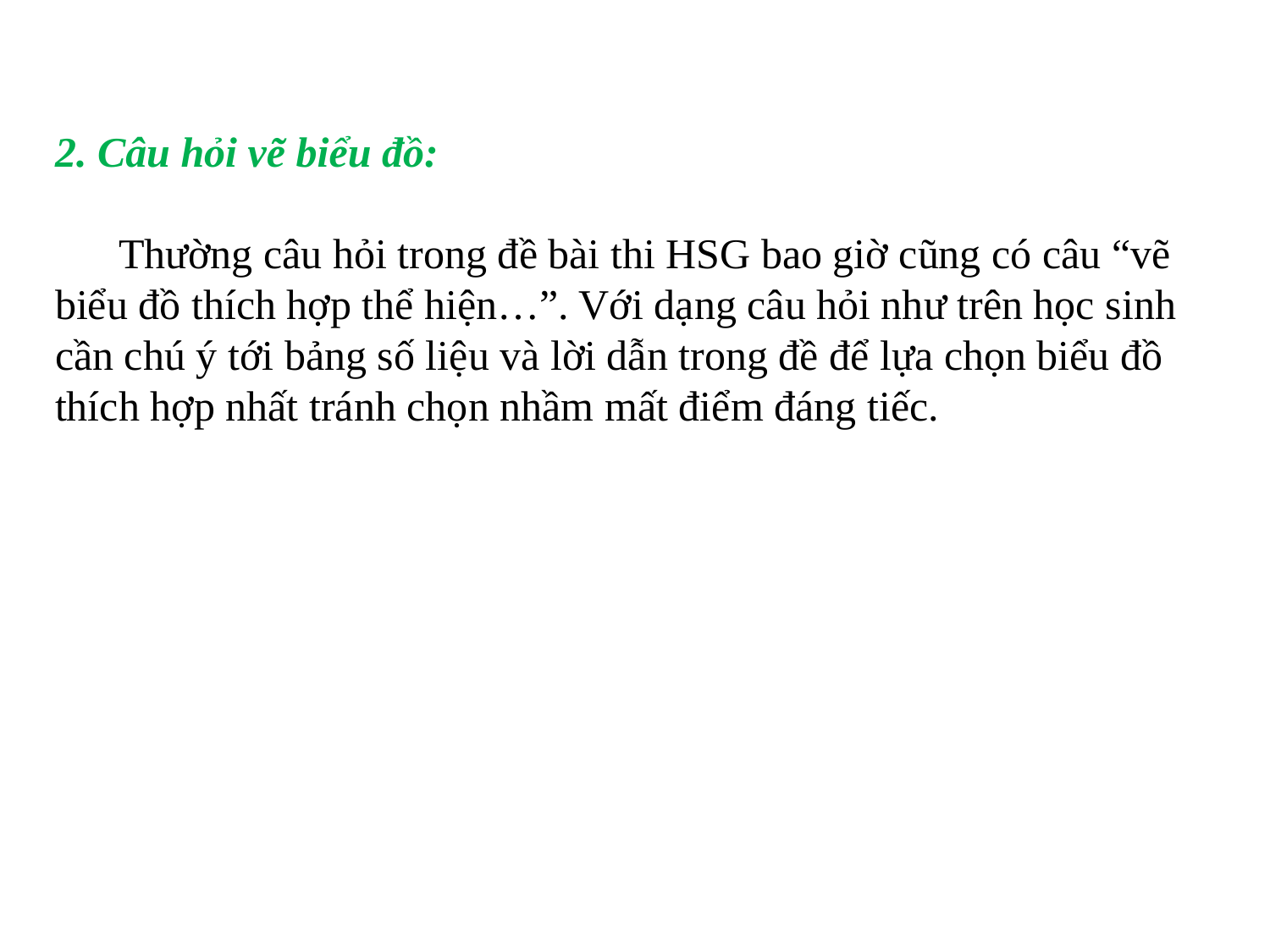

2. Câu hỏi vẽ biểu đồ:

      Thường câu hỏi trong đề bài thi HSG bao giờ cũng có câu “vẽ biểu đồ thích hợp thể hiện…”. Với dạng câu hỏi như trên học sinh cần chú ý tới bảng số liệu và lời dẫn trong đề để lựa chọn biểu đồ thích hợp nhất tránh chọn nhầm mất điểm đáng tiếc.